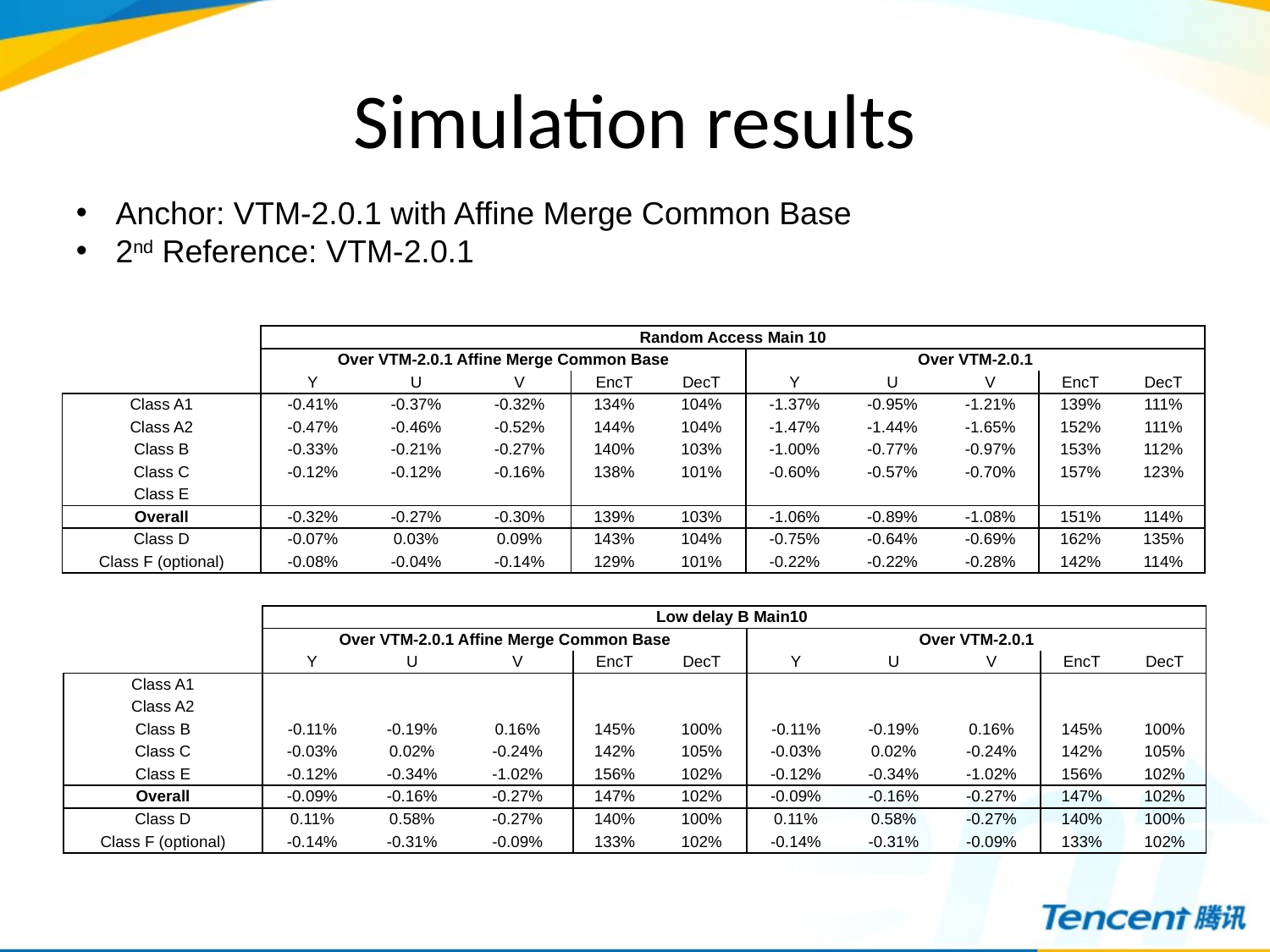

# Simulation results
Anchor: VTM-2.0.1 with Affine Merge Common Base
2nd Reference: VTM-2.0.1
|  | Random Access Main 10 |  |  |  |  |  |  |  |  |  |
| --- | --- | --- | --- | --- | --- | --- | --- | --- | --- | --- |
|  | Over VTM-2.0.1 Affine Merge Common Base |  |  |  |  | Over VTM-2.0.1 |  |  |  |  |
|  | Y | U | V | EncT | DecT | Y | U | V | EncT | DecT |
| Class A1 | -0.41% | -0.37% | -0.32% | 134% | 104% | -1.37% | -0.95% | -1.21% | 139% | 111% |
| Class A2 | -0.47% | -0.46% | -0.52% | 144% | 104% | -1.47% | -1.44% | -1.65% | 152% | 111% |
| Class B | -0.33% | -0.21% | -0.27% | 140% | 103% | -1.00% | -0.77% | -0.97% | 153% | 112% |
| Class C | -0.12% | -0.12% | -0.16% | 138% | 101% | -0.60% | -0.57% | -0.70% | 157% | 123% |
| Class E |  |  |  |  |  |  |  |  |  |  |
| Overall | -0.32% | -0.27% | -0.30% | 139% | 103% | -1.06% | -0.89% | -1.08% | 151% | 114% |
| Class D | -0.07% | 0.03% | 0.09% | 143% | 104% | -0.75% | -0.64% | -0.69% | 162% | 135% |
| Class F (optional) | -0.08% | -0.04% | -0.14% | 129% | 101% | -0.22% | -0.22% | -0.28% | 142% | 114% |
|  | Low delay B Main10 |  |  |  |  |  |  |  |  |  |
| --- | --- | --- | --- | --- | --- | --- | --- | --- | --- | --- |
|  | Over VTM-2.0.1 Affine Merge Common Base |  |  |  |  | Over VTM-2.0.1 |  |  |  |  |
|  | Y | U | V | EncT | DecT | Y | U | V | EncT | DecT |
| Class A1 |  |  |  |  |  |  |  |  |  |  |
| Class A2 |  |  |  |  |  |  |  |  |  |  |
| Class B | -0.11% | -0.19% | 0.16% | 145% | 100% | -0.11% | -0.19% | 0.16% | 145% | 100% |
| Class C | -0.03% | 0.02% | -0.24% | 142% | 105% | -0.03% | 0.02% | -0.24% | 142% | 105% |
| Class E | -0.12% | -0.34% | -1.02% | 156% | 102% | -0.12% | -0.34% | -1.02% | 156% | 102% |
| Overall | -0.09% | -0.16% | -0.27% | 147% | 102% | -0.09% | -0.16% | -0.27% | 147% | 102% |
| Class D | 0.11% | 0.58% | -0.27% | 140% | 100% | 0.11% | 0.58% | -0.27% | 140% | 100% |
| Class F (optional) | -0.14% | -0.31% | -0.09% | 133% | 102% | -0.14% | -0.31% | -0.09% | 133% | 102% |